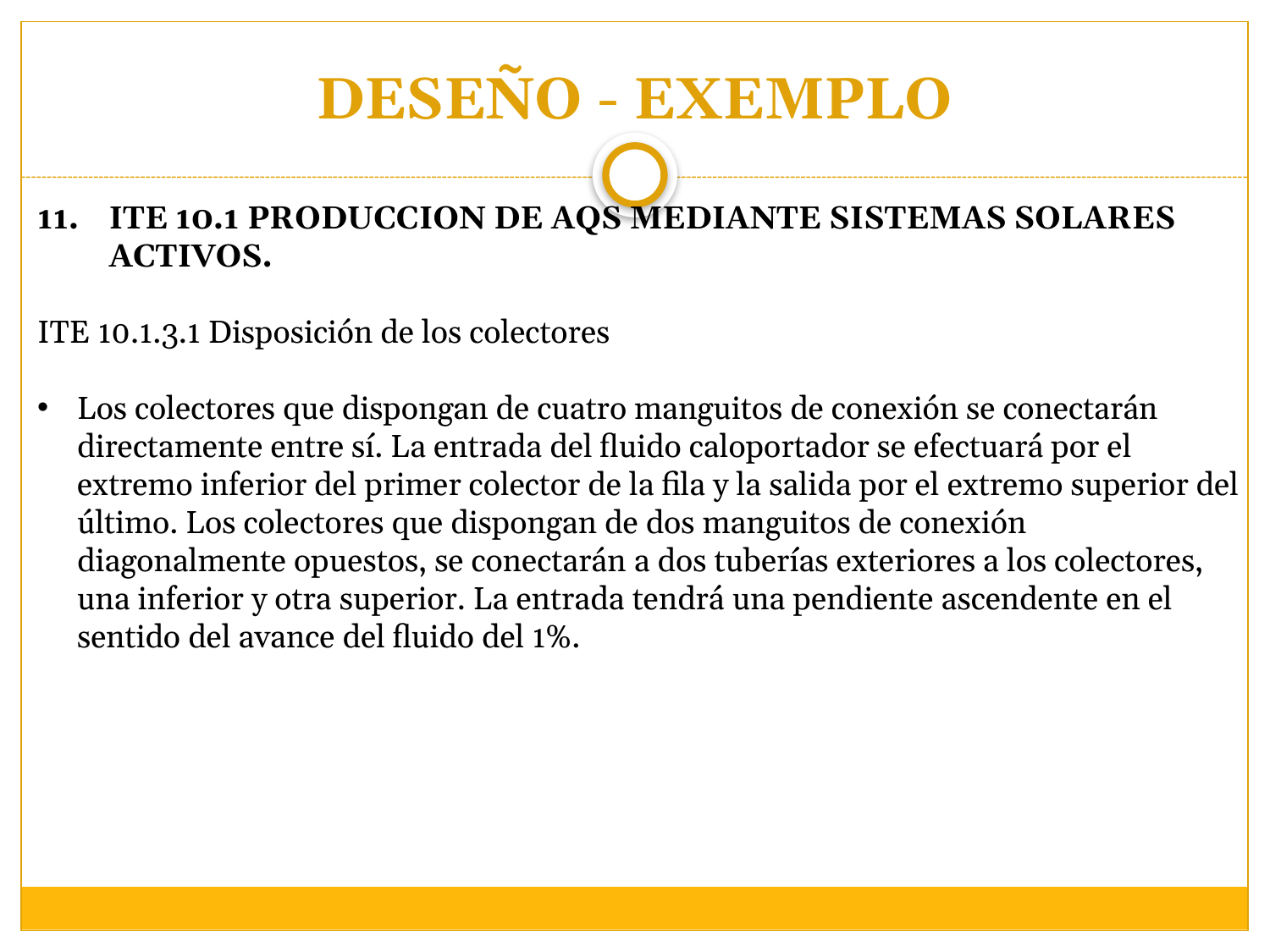

# DESEÑO - EXEMPLO
ITE 10.1 PRODUCCION DE AQS MEDIANTE SISTEMAS SOLARES ACTIVOS.

ITE 10.1.3.1 Disposición de los colectores

Los colectores que dispongan de cuatro manguitos de conexión se conectarán directamente entre sí. La entrada del fluido caloportador se efectuará por el extremo inferior del primer colector de la fila y la salida por el extremo superior del último. Los colectores que dispongan de dos manguitos de conexión diagonalmente opuestos, se conectarán a dos tuberías exteriores a los colectores, una inferior y otra superior. La entrada tendrá una pendiente ascendente en el sentido del avance del fluido del 1%.